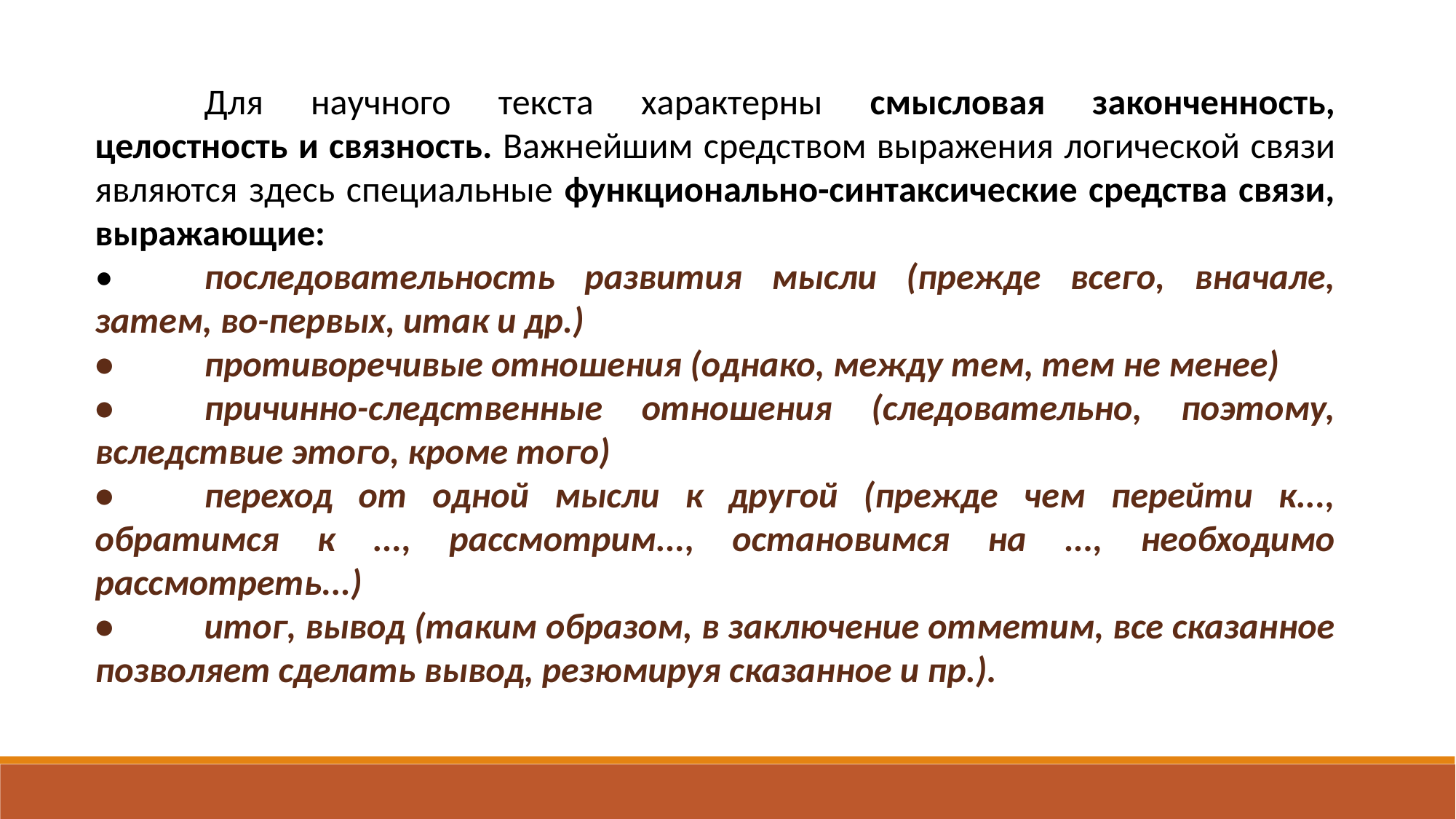

Для научного текста характерны смысловая законченность, целостность и связность. Важнейшим средством выражения логической связи являются здесь специальные функционально-синтаксические средства связи, выражающие:
•	последовательность развития мысли (прежде всего, вначале, затем, во-первых, итак и др.)
•	противоречивые отношения (однако, между тем, тем не менее)
•	причинно-следственные отношения (следовательно, поэтому, вследствие этого, кроме того)
•	переход от одной мысли к другой (прежде чем перейти к..., обратимся к ..., рассмотрим..., остановимся на ..., необходимо рассмотреть...)
•	итог, вывод (таким образом, в заключение отметим, все сказанное позволяет сделать вывод, резюмируя сказанное и пр.).